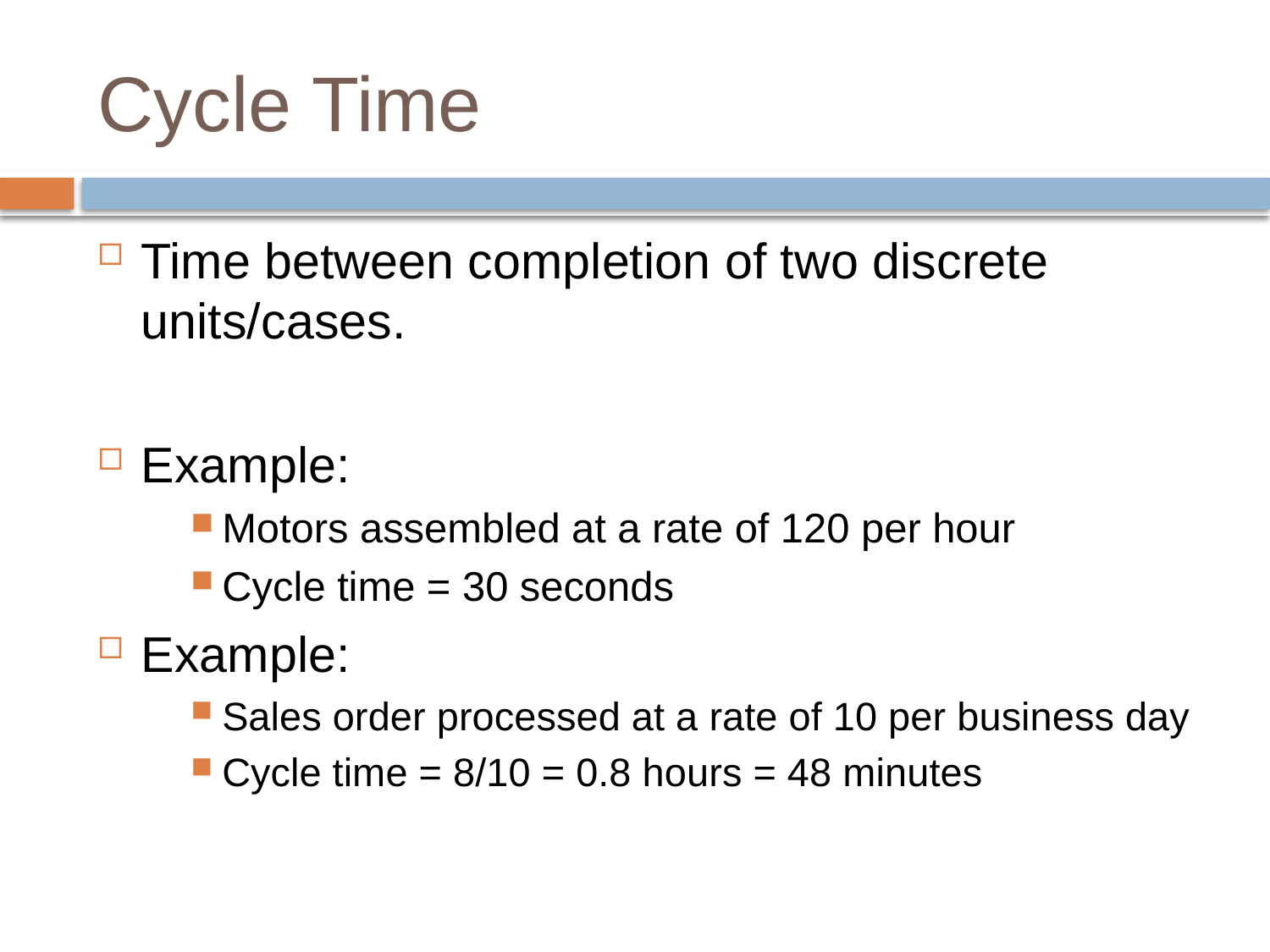

# Cycle Time
Time between completion of two discrete units/cases.

Example:
Motors assembled at a rate of 120 per hour
Cycle time = 30 seconds
Example:
Sales order processed at a rate of 10 per business day
Cycle time = 8/10 = 0.8 hours = 48 minutes